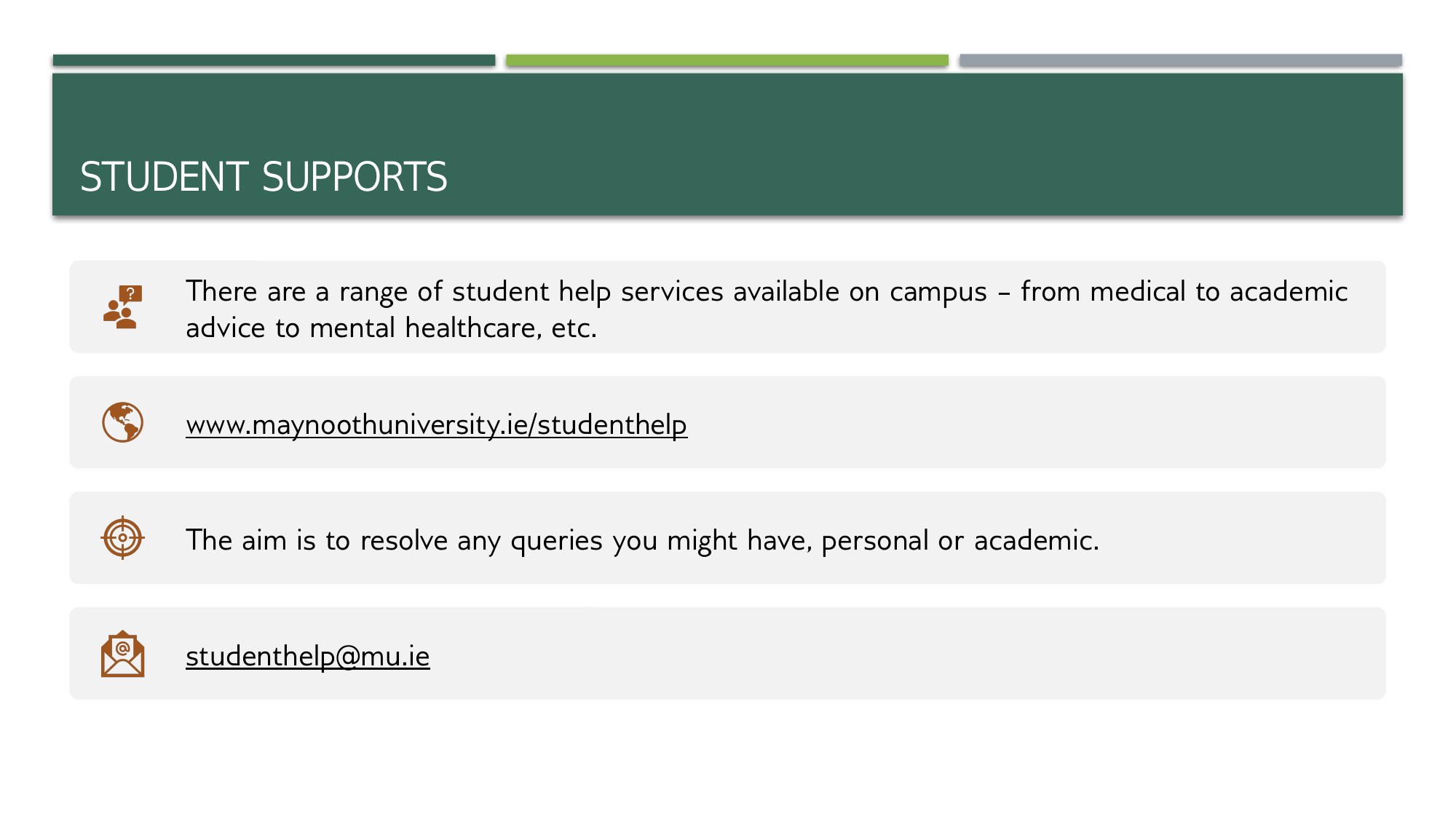

# Student supports
There are a range of student help services available on campus – from medical to academic advice to mental healthcare, etc.
www.maynoothuniversity.ie/studenthelp
The aim is to resolve any queries you might have, personal or academic.
studenthelp@mu.ie